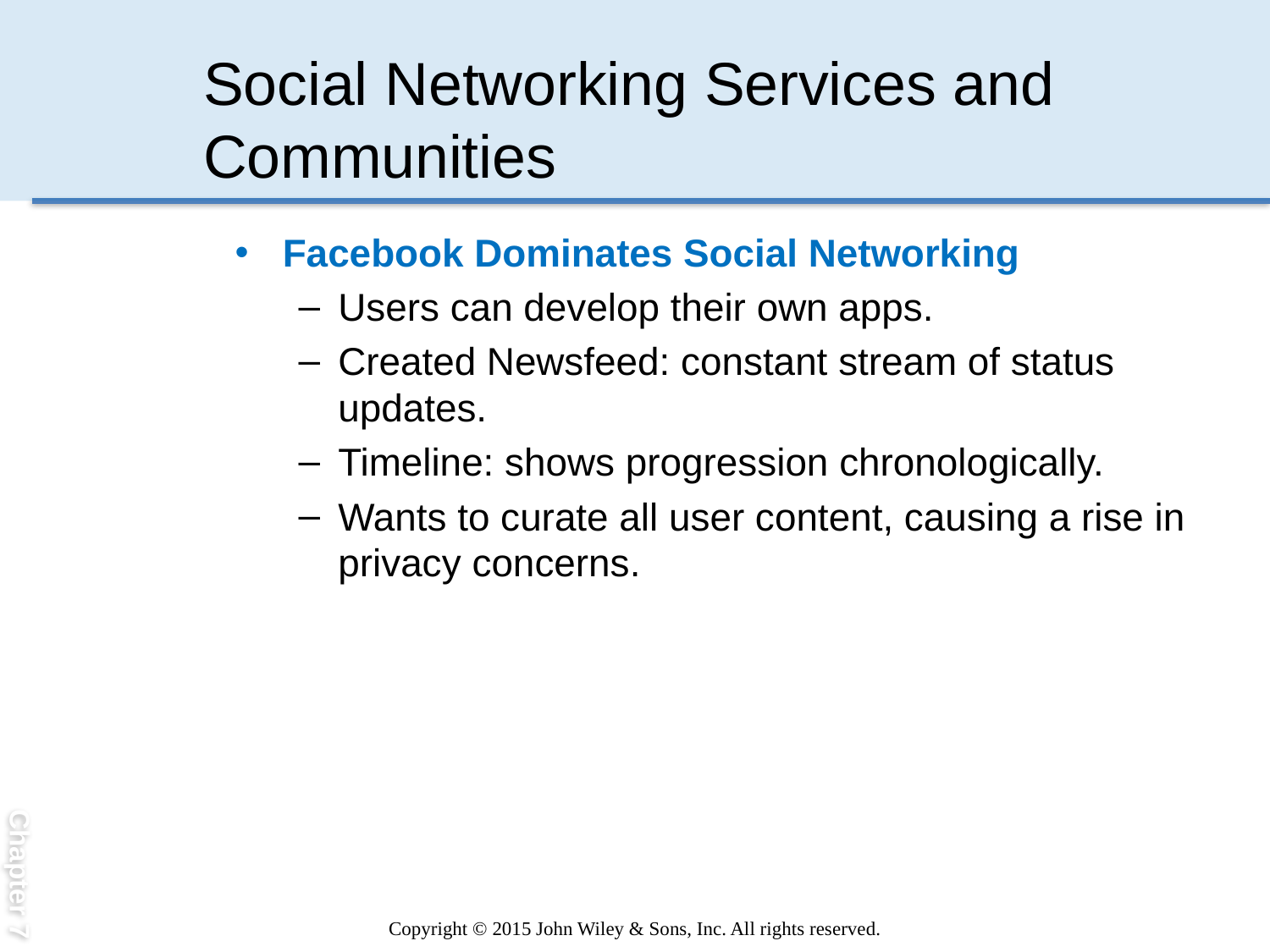

Chapter 7
# Social Networking Services and Communities
Facebook Dominates Social Networking
Users can develop their own apps.
Created Newsfeed: constant stream of status updates.
Timeline: shows progression chronologically.
Wants to curate all user content, causing a rise in privacy concerns.